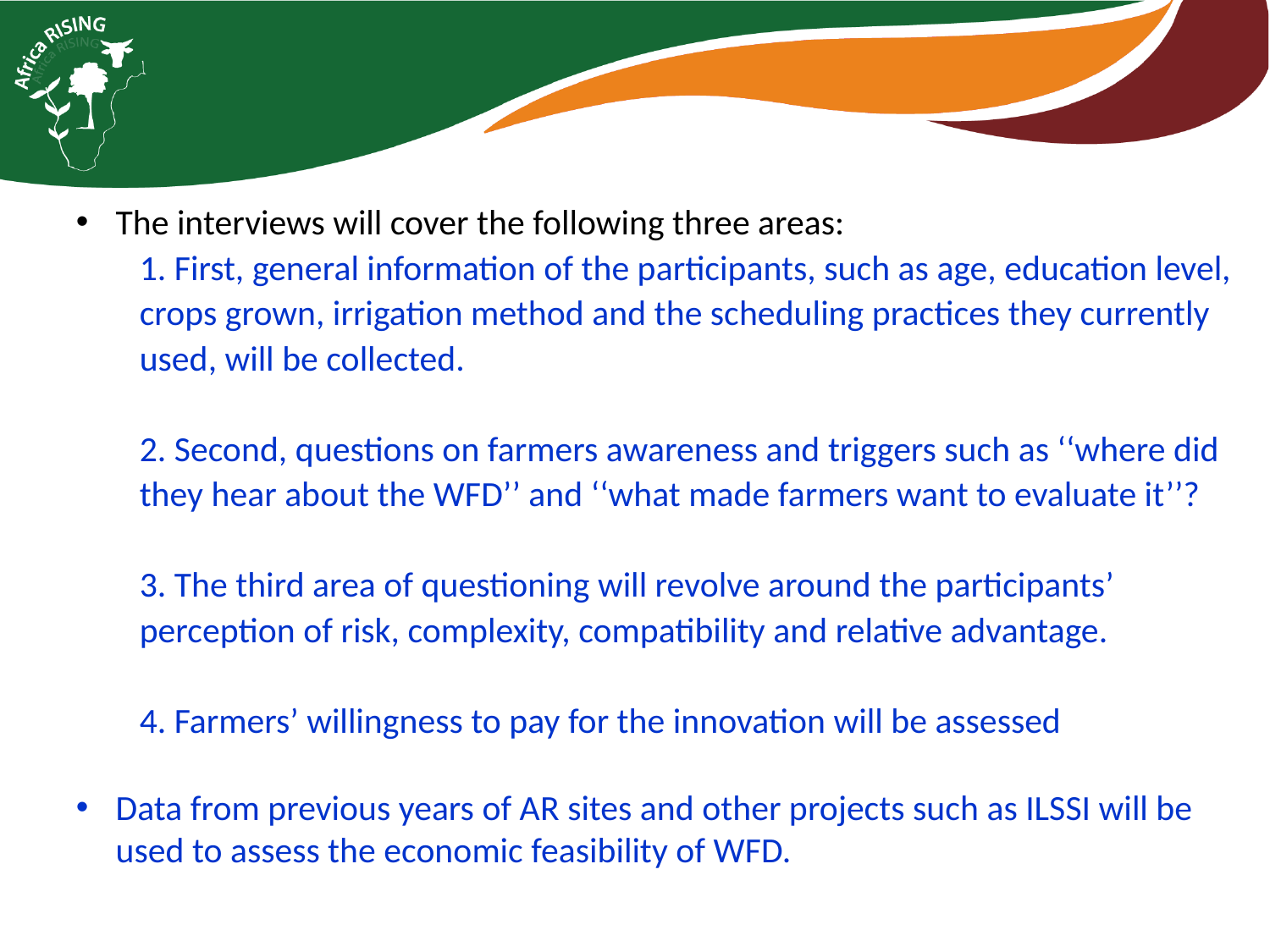

The interviews will cover the following three areas:
1. First, general information of the participants, such as age, education level, crops grown, irrigation method and the scheduling practices they currently used, will be collected.

2. Second, questions on farmers awareness and triggers such as ‘‘where did they hear about the WFD’’ and ‘‘what made farmers want to evaluate it’’?

3. The third area of questioning will revolve around the participants’ perception of risk, complexity, compatibility and relative advantage.

4. Farmers’ willingness to pay for the innovation will be assessed

Data from previous years of AR sites and other projects such as ILSSI will be used to assess the economic feasibility of WFD.